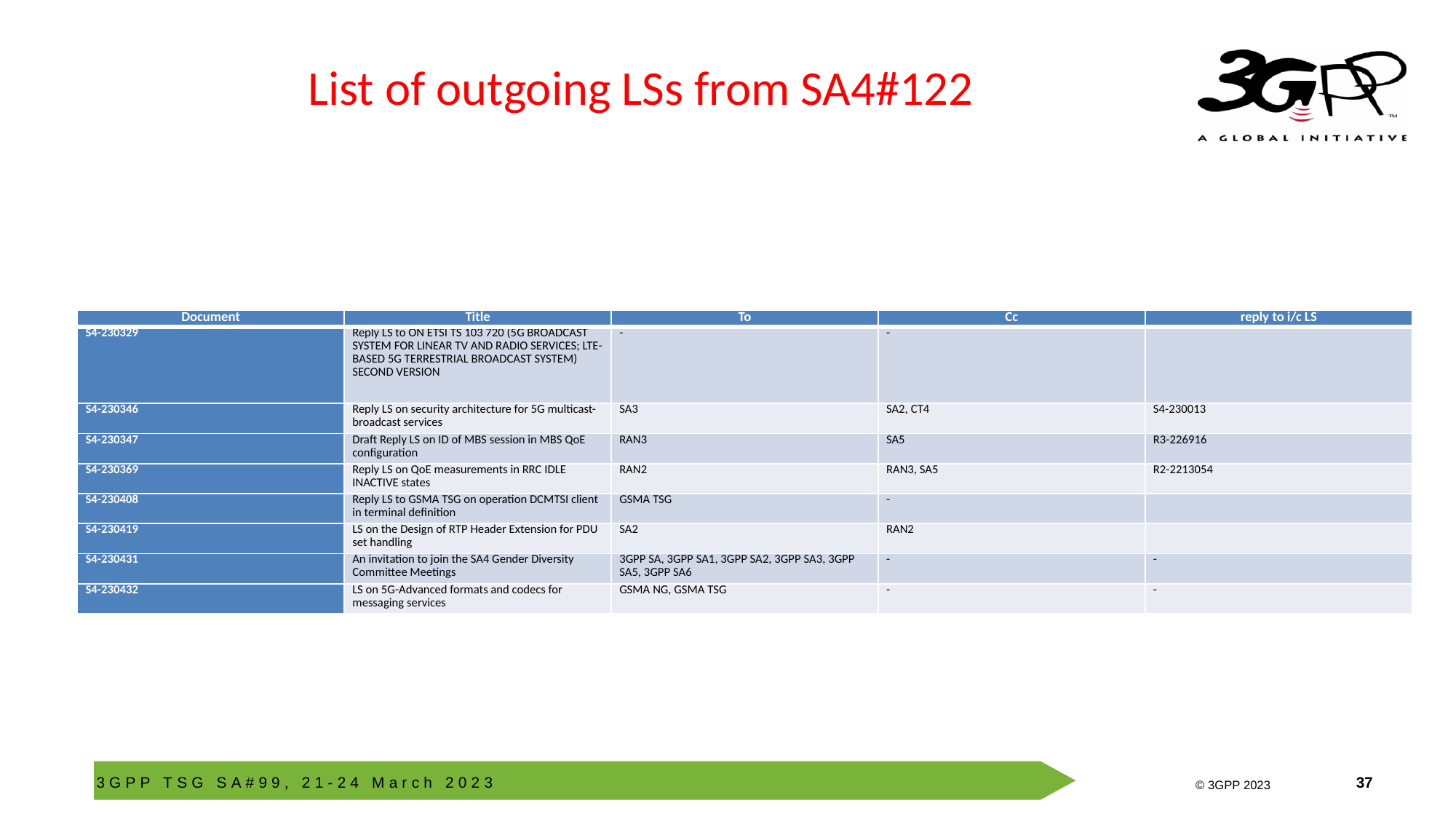

# List of outgoing LSs from SA4#122
| Document | Title | To | Cc | reply to i/c LS |
| --- | --- | --- | --- | --- |
| S4-230329 | Reply LS to ON ETSI TS 103 720 (5G BROADCAST SYSTEM FOR LINEAR TV AND RADIO SERVICES; LTE-BASED 5G TERRESTRIAL BROADCAST SYSTEM) SECOND VERSION | - | - |  |
| S4-230346 | Reply LS on security architecture for 5G multicast-broadcast services | SA3 | SA2, CT4 | S4-230013 |
| S4-230347 | Draft Reply LS on ID of MBS session in MBS QoE configuration | RAN3 | SA5 | R3-226916 |
| S4-230369 | Reply LS on QoE measurements in RRC IDLE INACTIVE states | RAN2 | RAN3, SA5 | R2-2213054 |
| S4-230408 | Reply LS to GSMA TSG on operation DCMTSI client in terminal definition | GSMA TSG | - |  |
| S4-230419 | LS on the Design of RTP Header Extension for PDU set handling | SA2 | RAN2 |  |
| S4-230431 | An invitation to join the SA4 Gender Diversity Committee Meetings | 3GPP SA, 3GPP SA1, 3GPP SA2, 3GPP SA3, 3GPP SA5, 3GPP SA6 | - | - |
| S4-230432 | LS on 5G-Advanced formats and codecs for messaging services | GSMA NG, GSMA TSG | - | - |